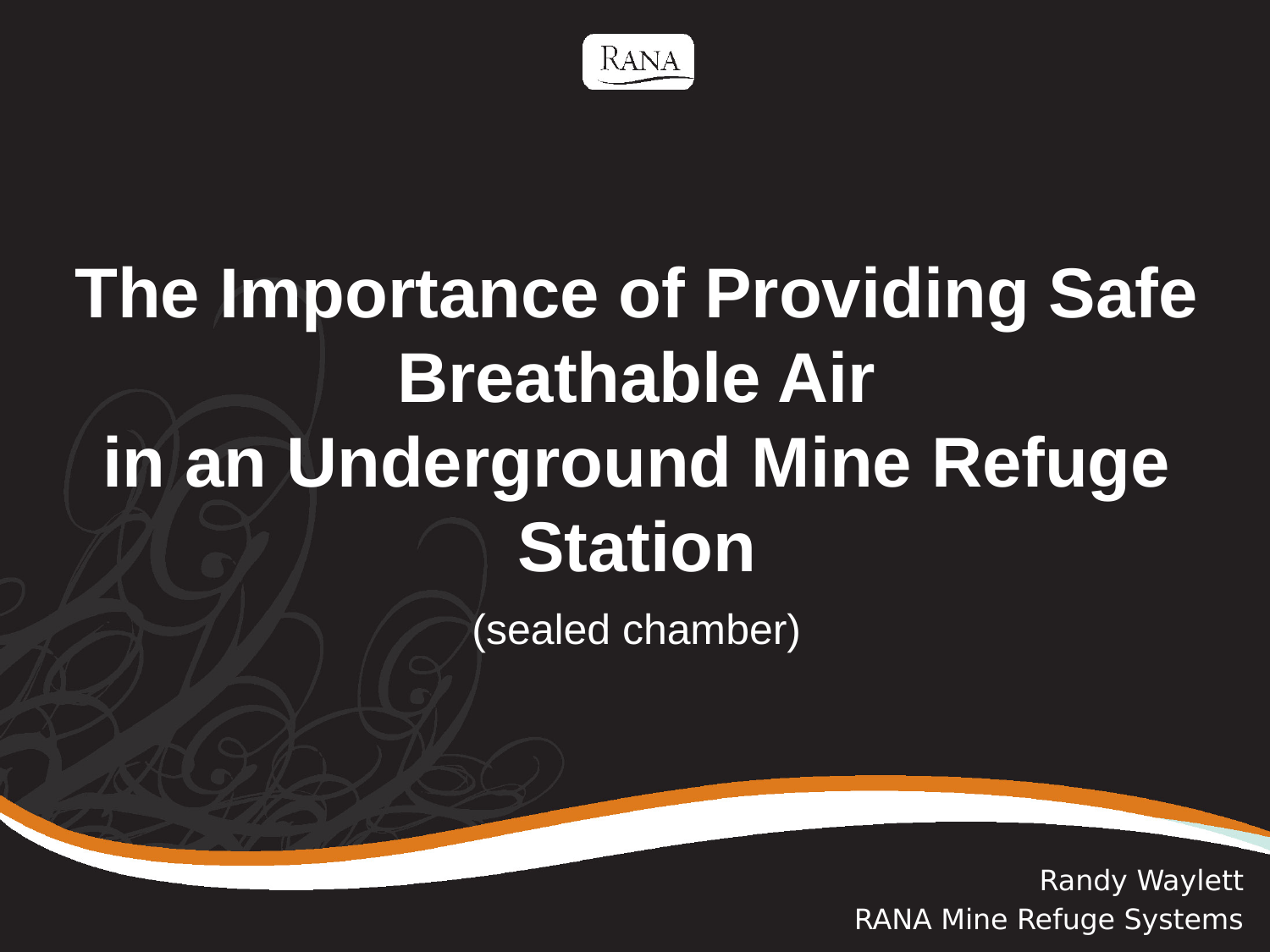

The Importance of Providing Safe Breathable Air
in an Underground Mine Refuge Station
(sealed chamber)
Randy Waylett
RANA Mine Refuge Systems